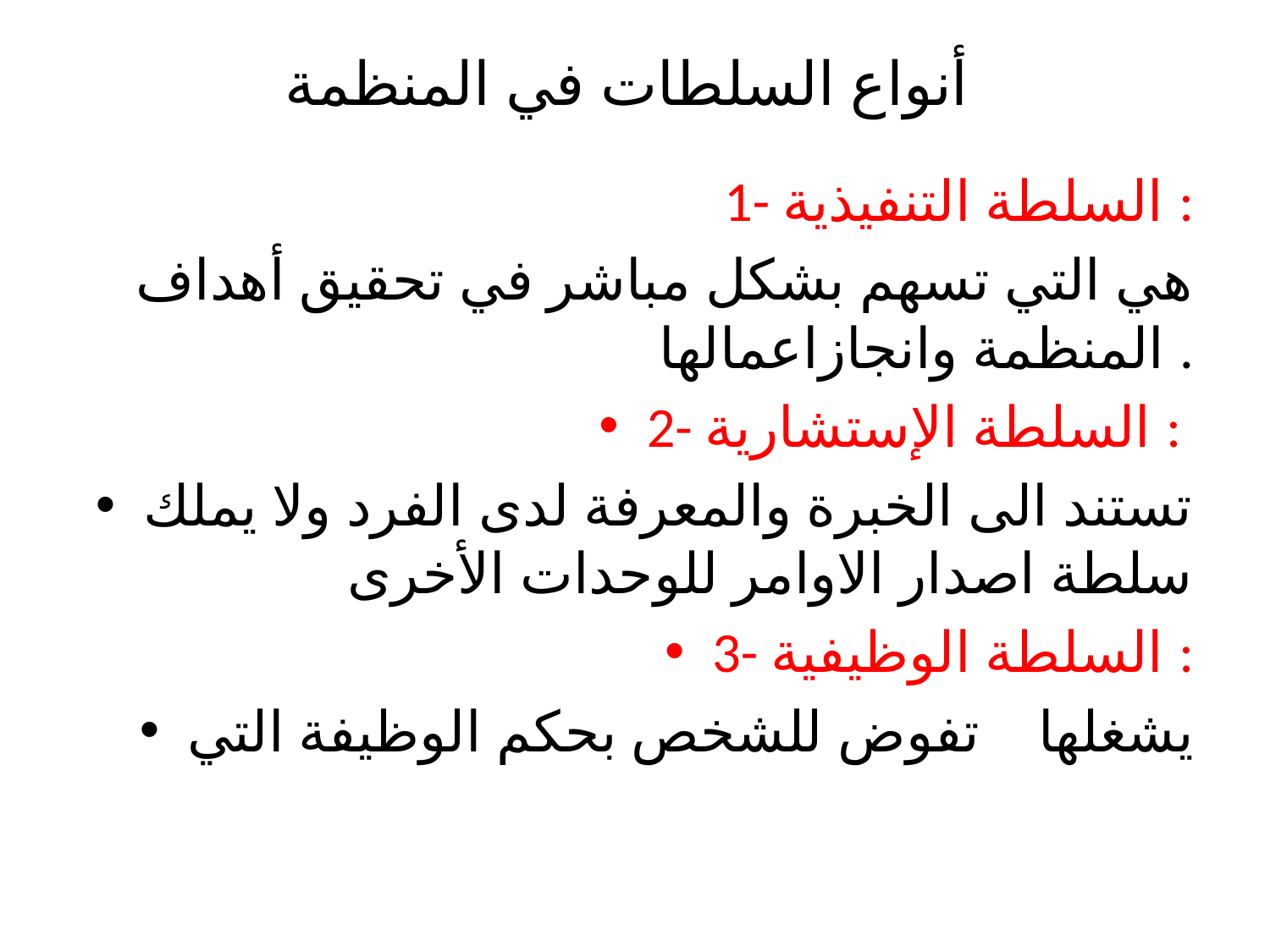

# أنواع السلطات في المنظمة
 1- السلطة التنفيذية :
هي التي تسهم بشكل مباشر في تحقيق أهداف المنظمة وانجازاعمالها .
2- السلطة الإستشارية :
تستند الى الخبرة والمعرفة لدى الفرد ولا يملك سلطة اصدار الاوامر للوحدات الأخرى
3- السلطة الوظيفية :
يشغلها    تفوض للشخص بحكم الوظيفة التي